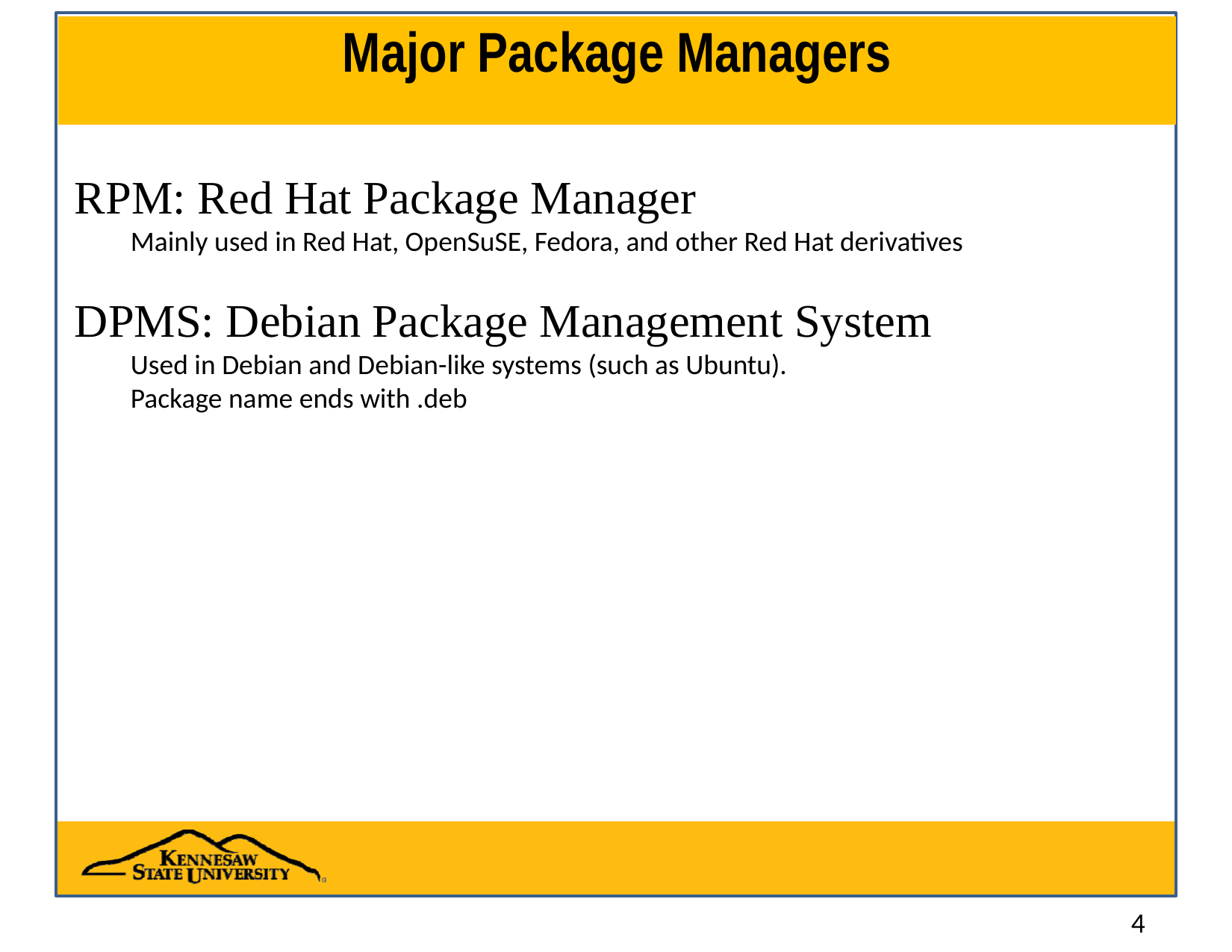

# Major Package Managers
RPM: Red Hat Package Manager
Mainly used in Red Hat, OpenSuSE, Fedora, and other Red Hat derivatives

DPMS: Debian Package Management System
Used in Debian and Debian-like systems (such as Ubuntu).
Package name ends with .deb